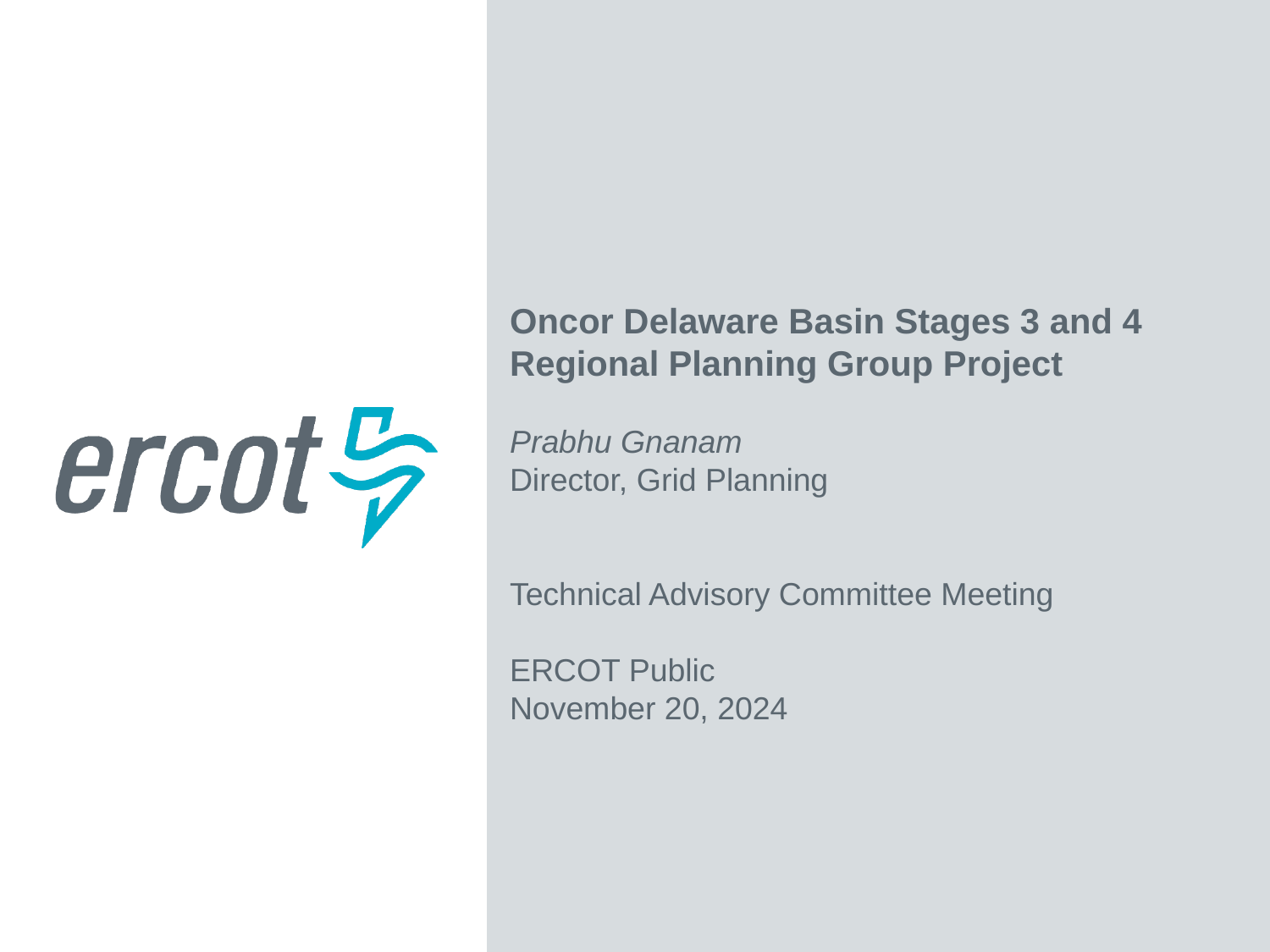

Oncor Delaware Basin Stages 3 and 4 Regional Planning Group Project

Prabhu Gnanam
Director, Grid Planning

Technical Advisory Committee Meeting

ERCOT Public
November 20, 2024